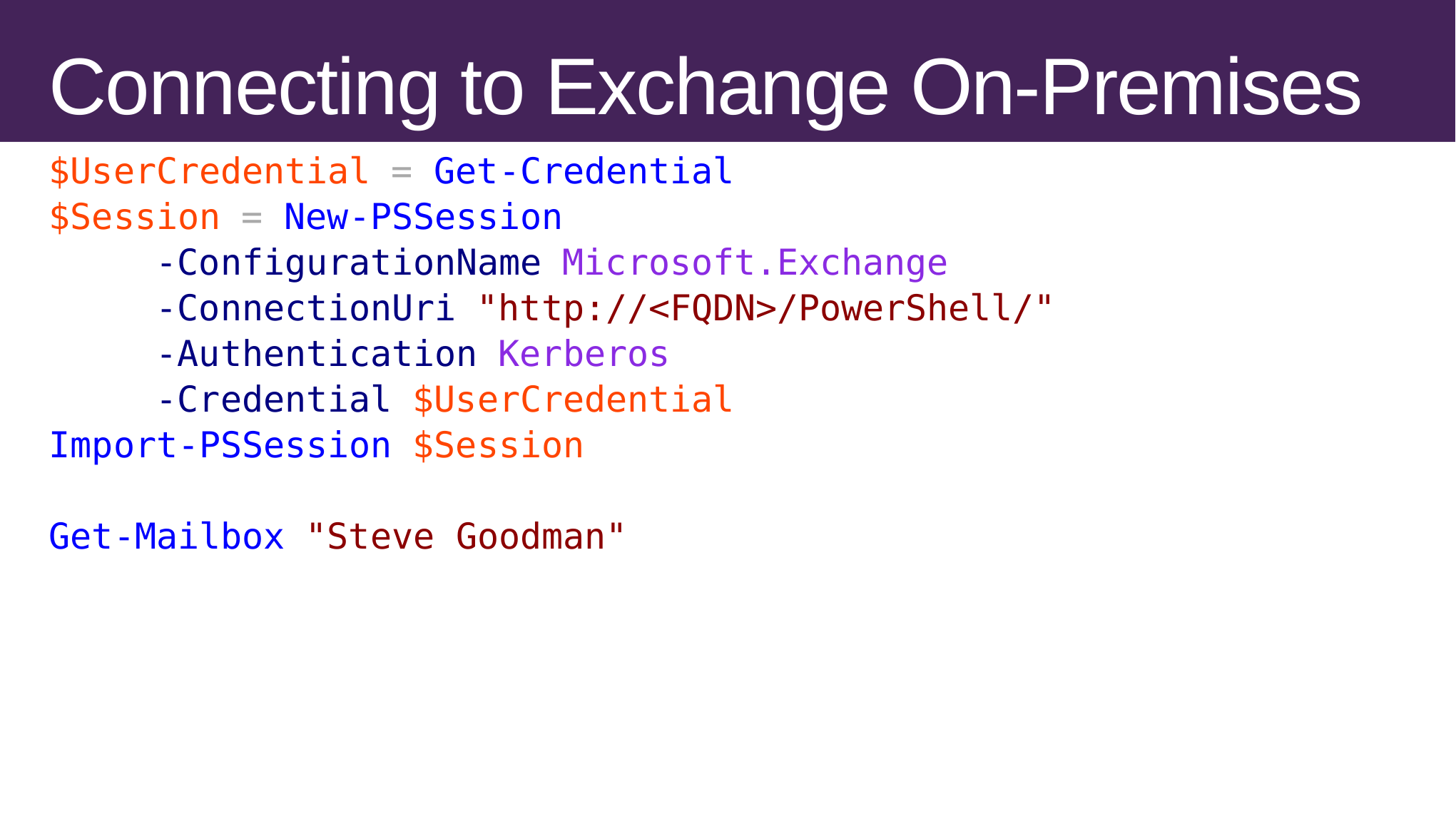

# Connecting to Exchange On-Premises
$UserCredential = Get-Credential
$Session = New-PSSession
	-ConfigurationName Microsoft.Exchange
	-ConnectionUri "http://<FQDN>/PowerShell/"
	-Authentication Kerberos
	-Credential $UserCredential
Import-PSSession $Session

Get-Mailbox "Steve Goodman"